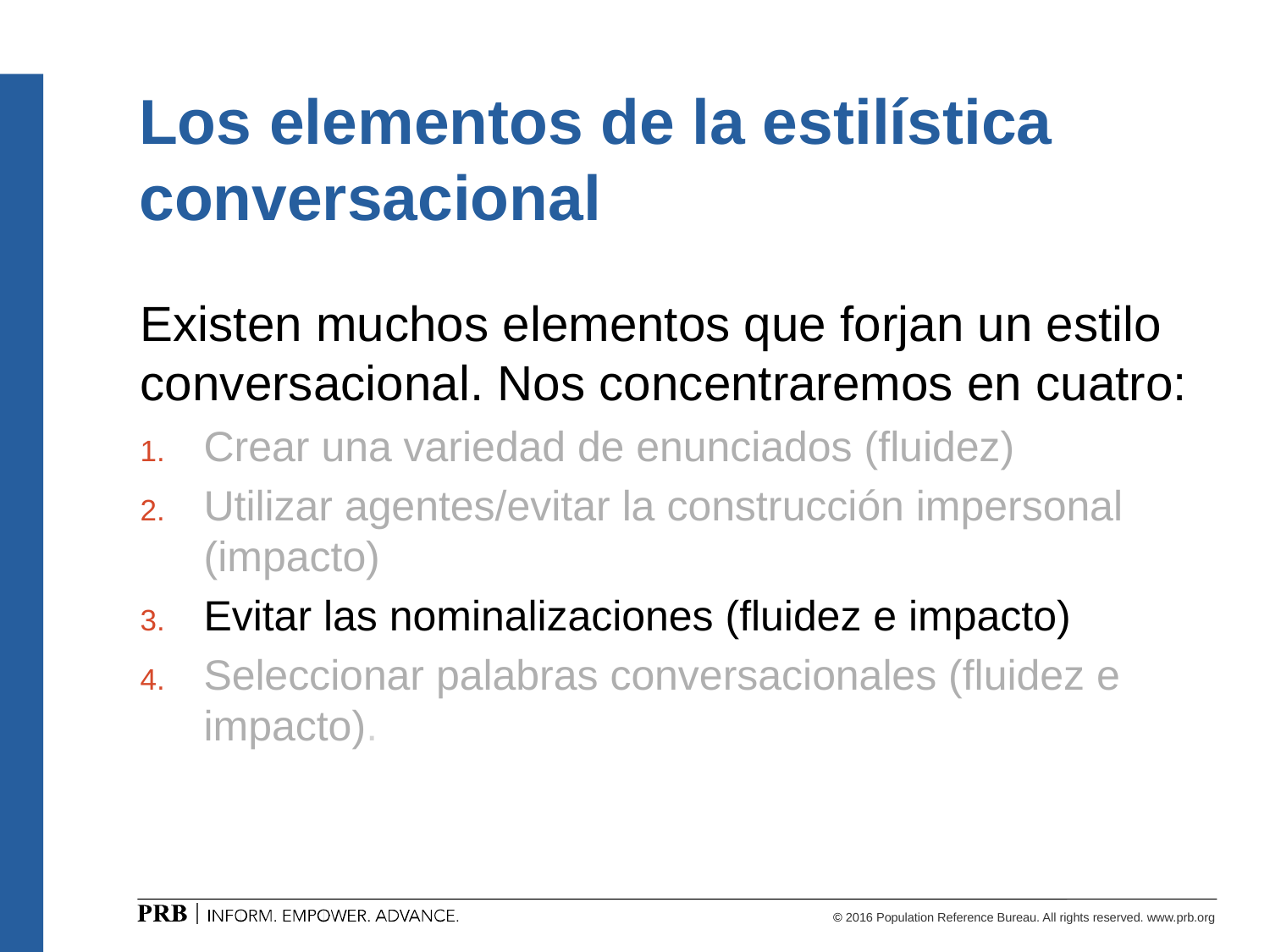

# Los elementos de la estilística conversacional
Existen muchos elementos que forjan un estilo conversacional. Nos concentraremos en cuatro:
Crear una variedad de enunciados (fluidez)
Utilizar agentes/evitar la construcción impersonal (impacto)
Evitar las nominalizaciones (fluidez e impacto)
Seleccionar palabras conversacionales (fluidez e impacto).